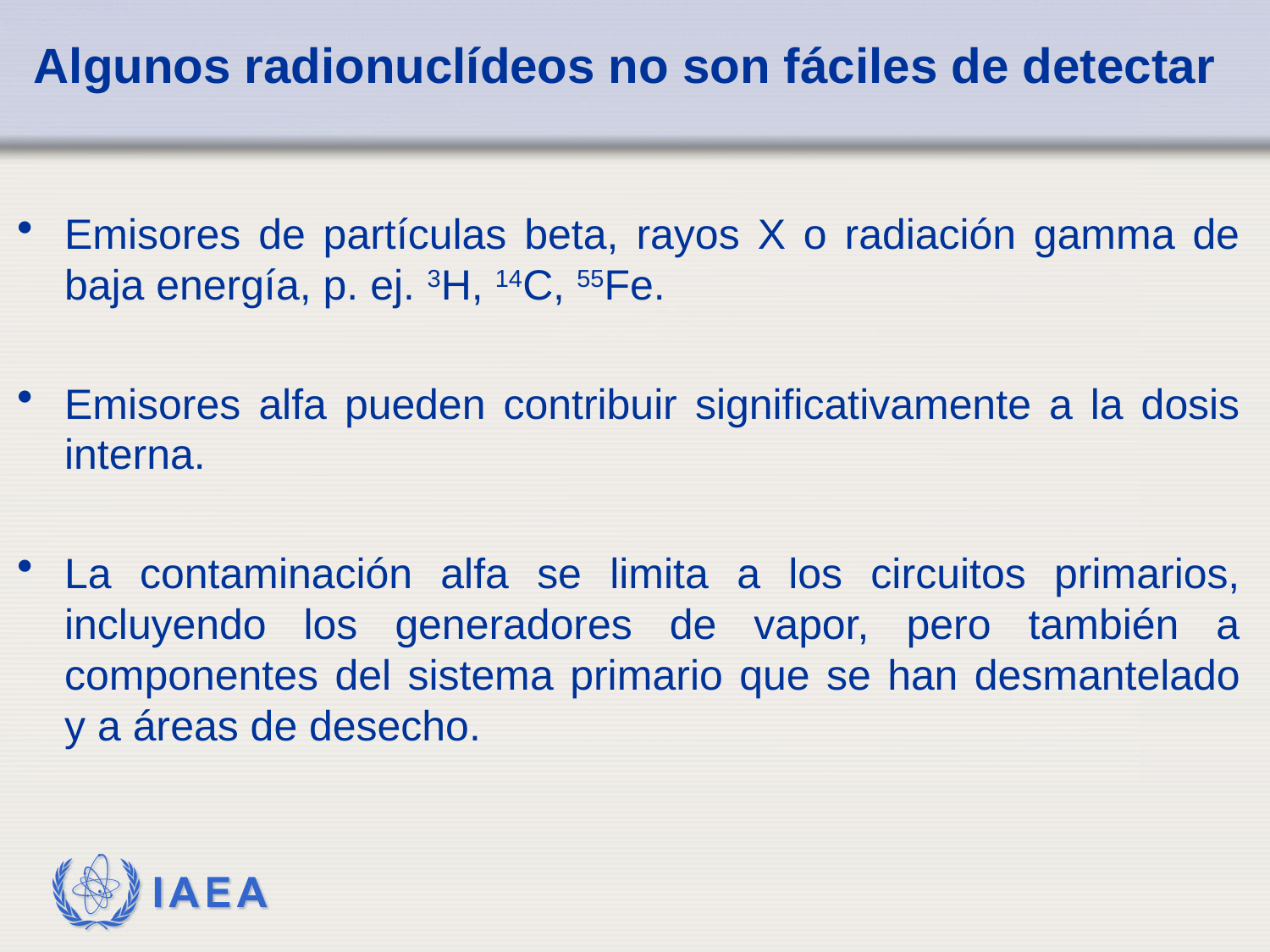

# Algunos radionuclídeos no son fáciles de detectar
Emisores de partículas beta, rayos X o radiación gamma de baja energía, p. ej. 3H, 14C, 55Fe.

Emisores alfa pueden contribuir significativamente a la dosis interna.

La contaminación alfa se limita a los circuitos primarios, incluyendo los generadores de vapor, pero también a componentes del sistema primario que se han desmantelado y a áreas de desecho.